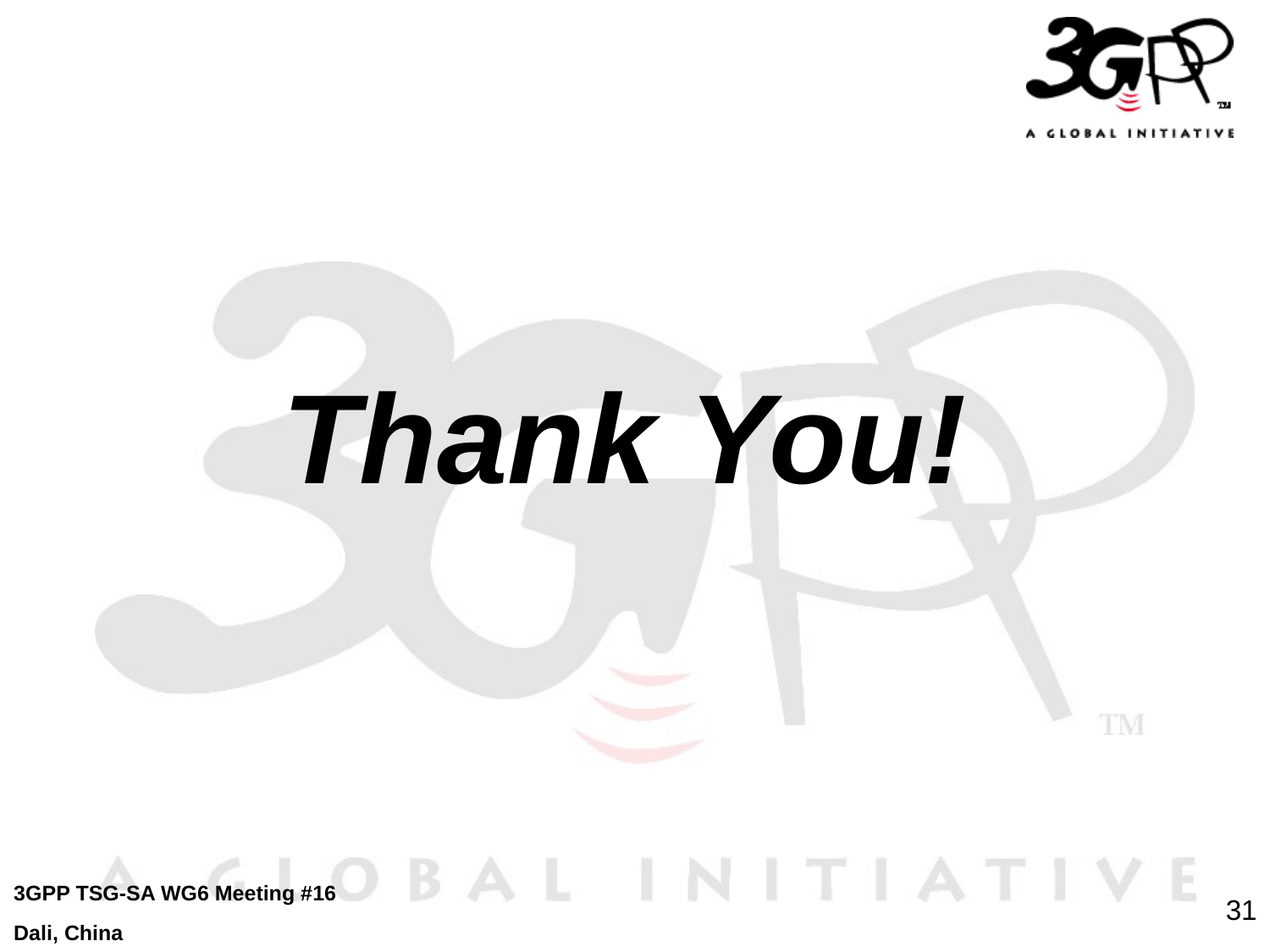

# Thank You!
3GPP TSG-SA WG6 Meeting #16
Dali, China
31